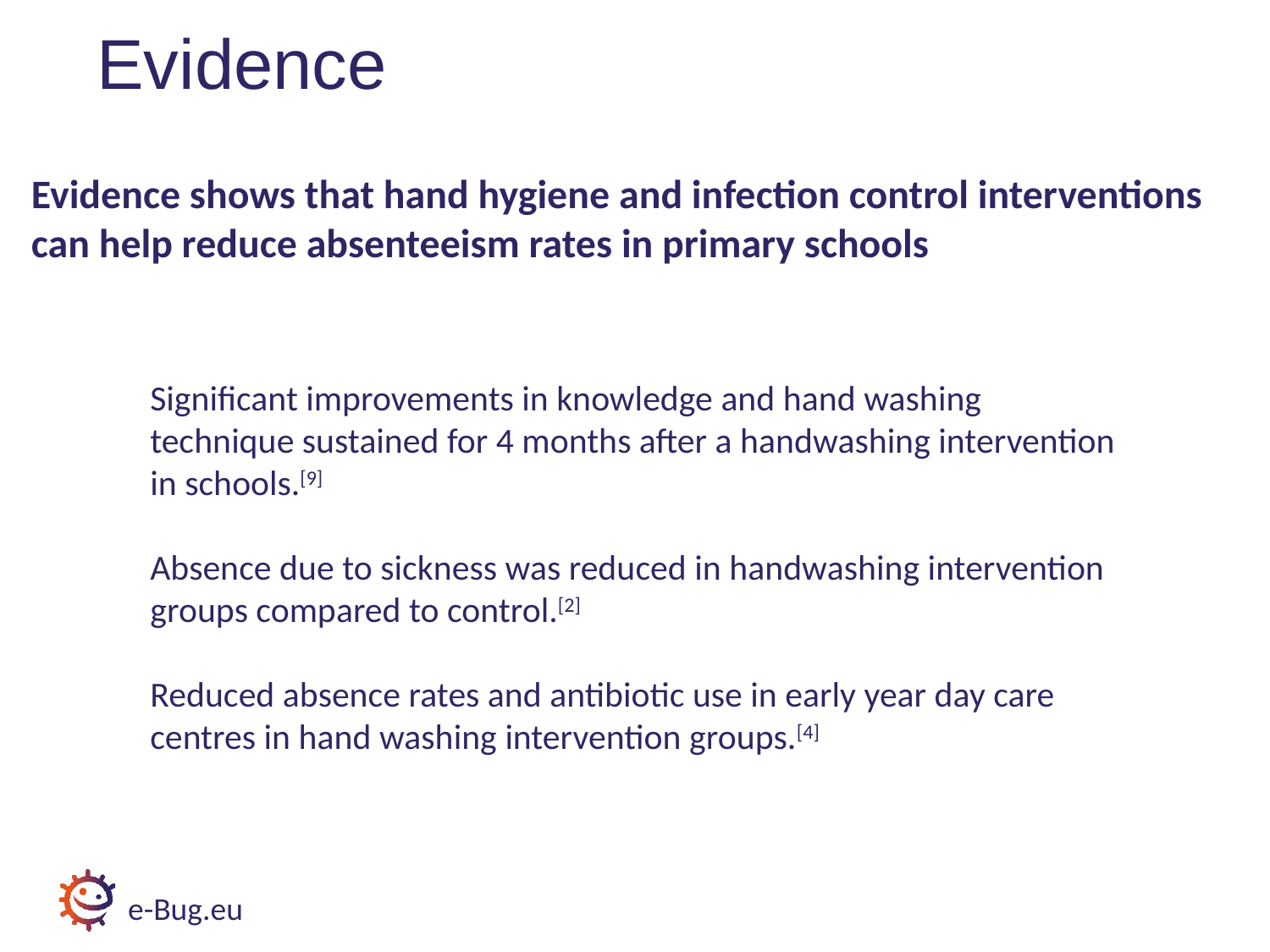

# Evidence
Evidence shows that hand hygiene and infection control interventions can help reduce absenteeism rates in primary schools

Significant improvements in knowledge and hand washing technique sustained for 4 months after a handwashing intervention in schools.[9]

Absence due to sickness was reduced in handwashing intervention groups compared to control.[2]

Reduced absence rates and antibiotic use in early year day care centres in hand washing intervention groups.[4]
e-Bug.eu